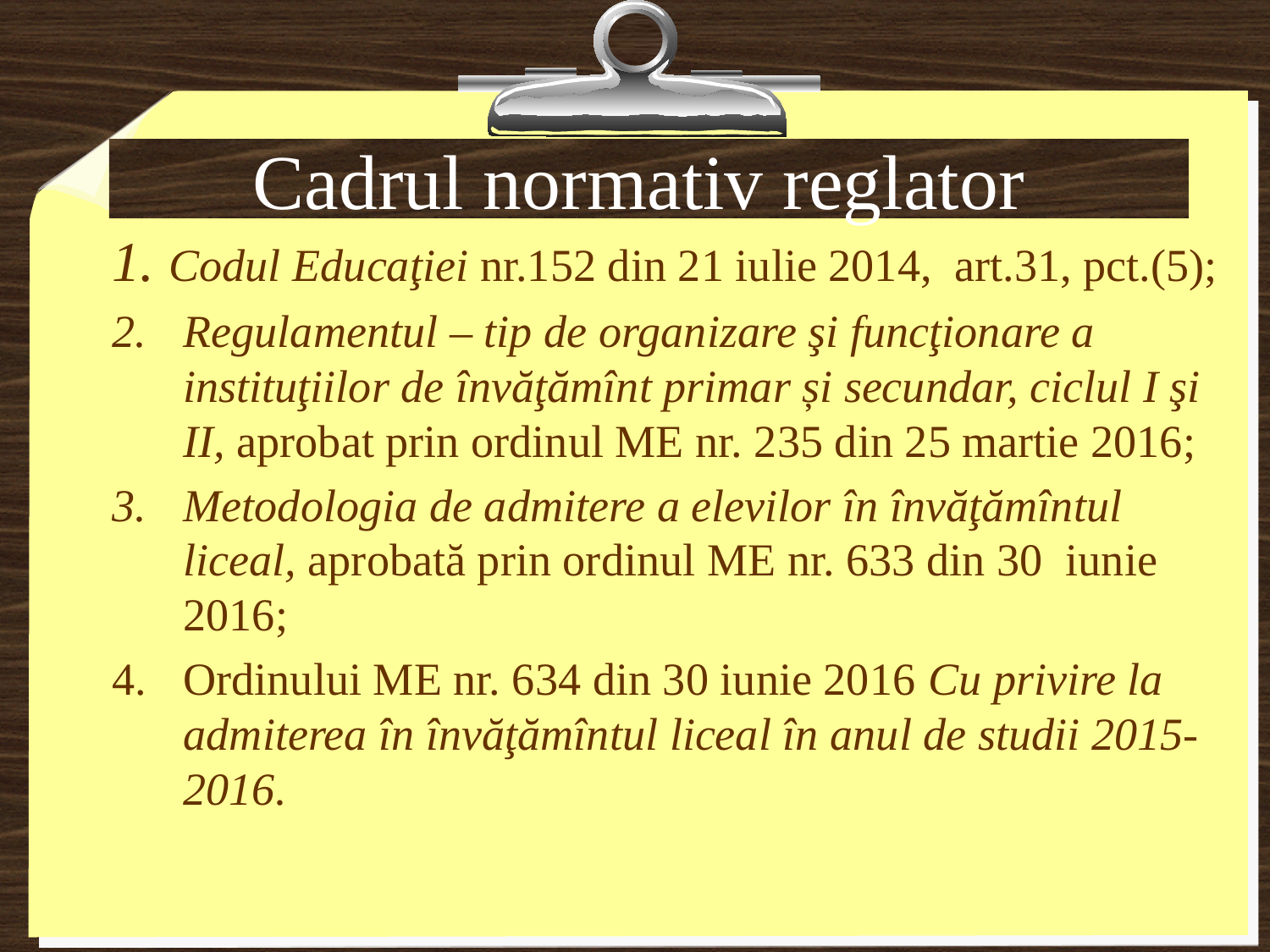

# Cadrul normativ reglator
1. Codul Educaţiei nr.152 din 21 iulie 2014,  art.31, pct.(5);
Regulamentul – tip de organizare şi funcţionare a instituţiilor de învăţămînt primar și secundar, ciclul I şi II, aprobat prin ordinul ME nr. 235 din 25 martie 2016;
Metodologia de admitere a elevilor în învăţămîntul liceal, aprobată prin ordinul ME nr. 633 din 30  iunie 2016;
Ordinului ME nr. 634 din 30 iunie 2016 Cu privire la admiterea în învăţămîntul liceal în anul de studii 2015-2016.